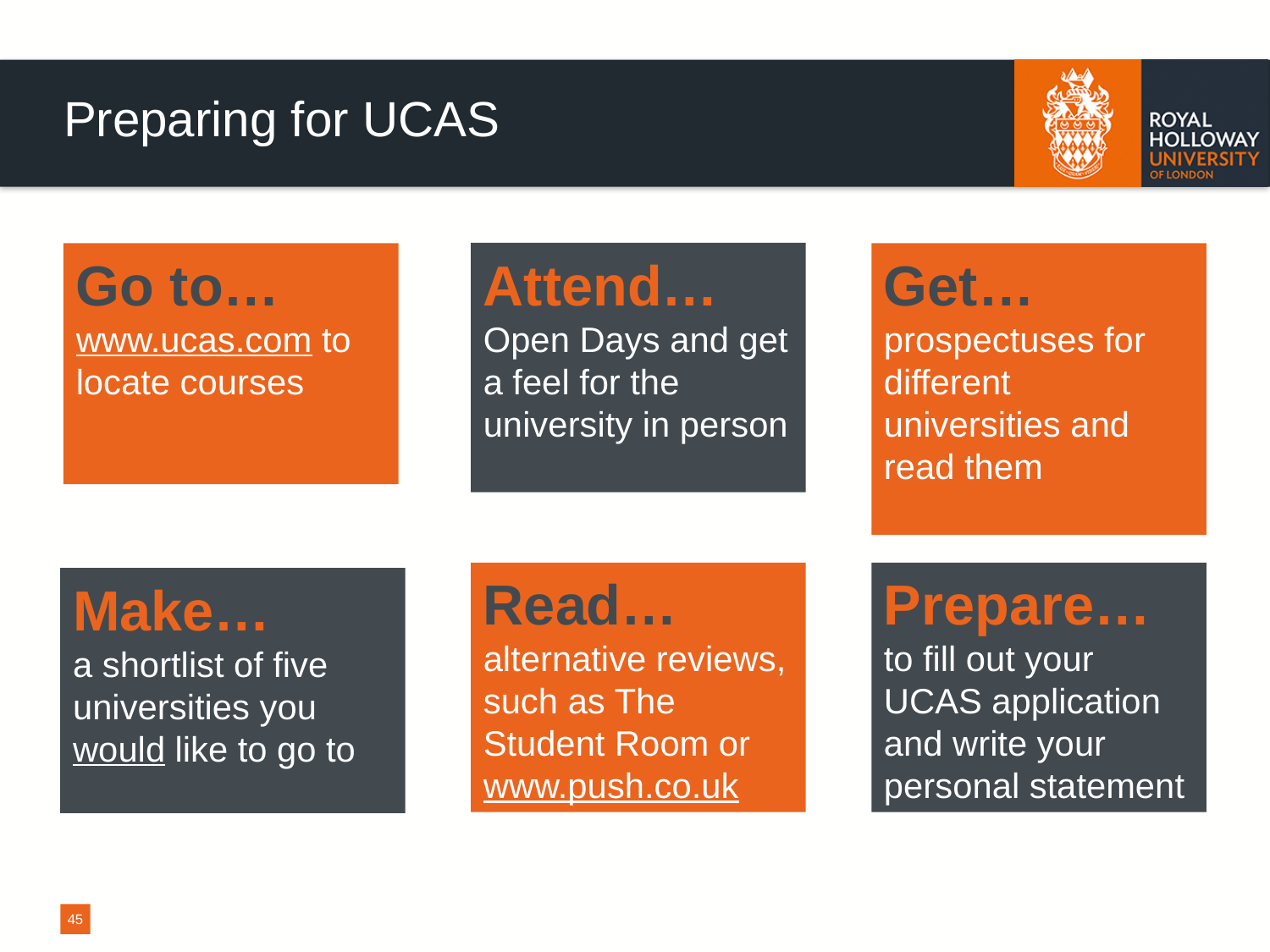

# Preparing for UCAS
Attend…
Open Days and get a feel for the university in person

Go to…
www.ucas.com to locate courses

Get…
prospectuses for different universities and read them

Read…
alternative reviews, such as The Student Room or www.push.co.uk
Prepare…
to fill out your UCAS application and write your personal statement
Make…
a shortlist of five universities you would like to go to

45